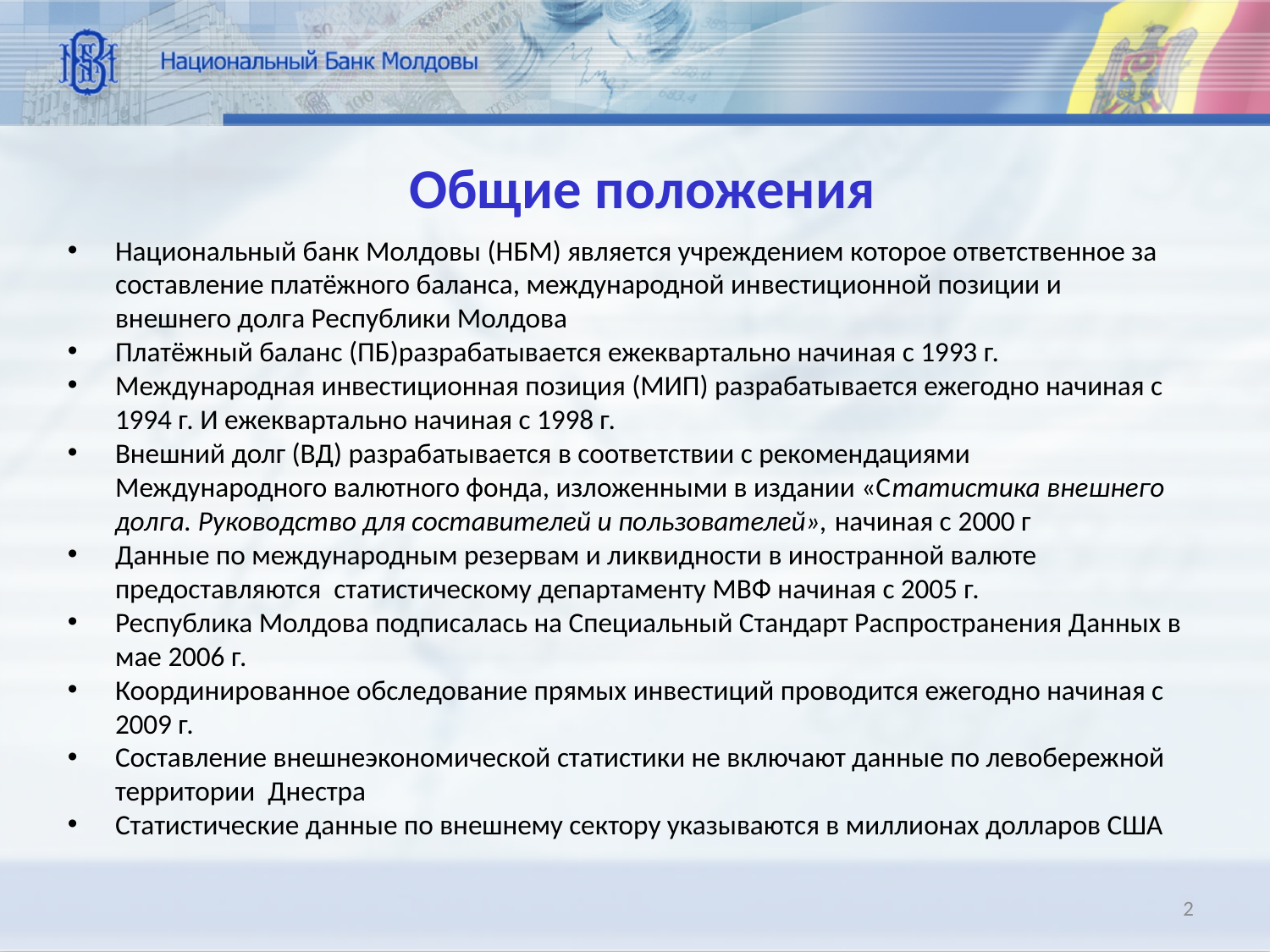

Общие положения
Национальный банк Молдовы (НБМ) является учреждением которое ответственное за составление платёжного баланса, международной инвестиционной позиции и внешнего долга Республики Молдова
Платёжный баланс (ПБ)разрабатывается ежеквартально начиная с 1993 г.
Международная инвестиционная позиция (МИП) разрабатывается ежегодно начиная с 1994 г. И ежеквартально начиная с 1998 г.
Внешний долг (ВД) разрабатывается в соответствии с рекомендациями Международного валютного фонда, изложенными в издании «Статистика внешнего долга. Руководство для составителей и пользователей», начиная с 2000 г
Данные по международным резервам и ликвидности в иностранной валюте предоставляются  статистическому департаменту МВФ начиная с 2005 г.
Республика Молдова подписалась на Специальный Стандарт Распространения Данных в мае 2006 г.
Координированное обследование прямых инвестиций проводится ежегодно начиная с 2009 г.
Составление внешнеэкономической статистики не включают данные по левобережной территории  Днестра
Статистические данные по внешнему сектору указываются в миллионах долларов США

2